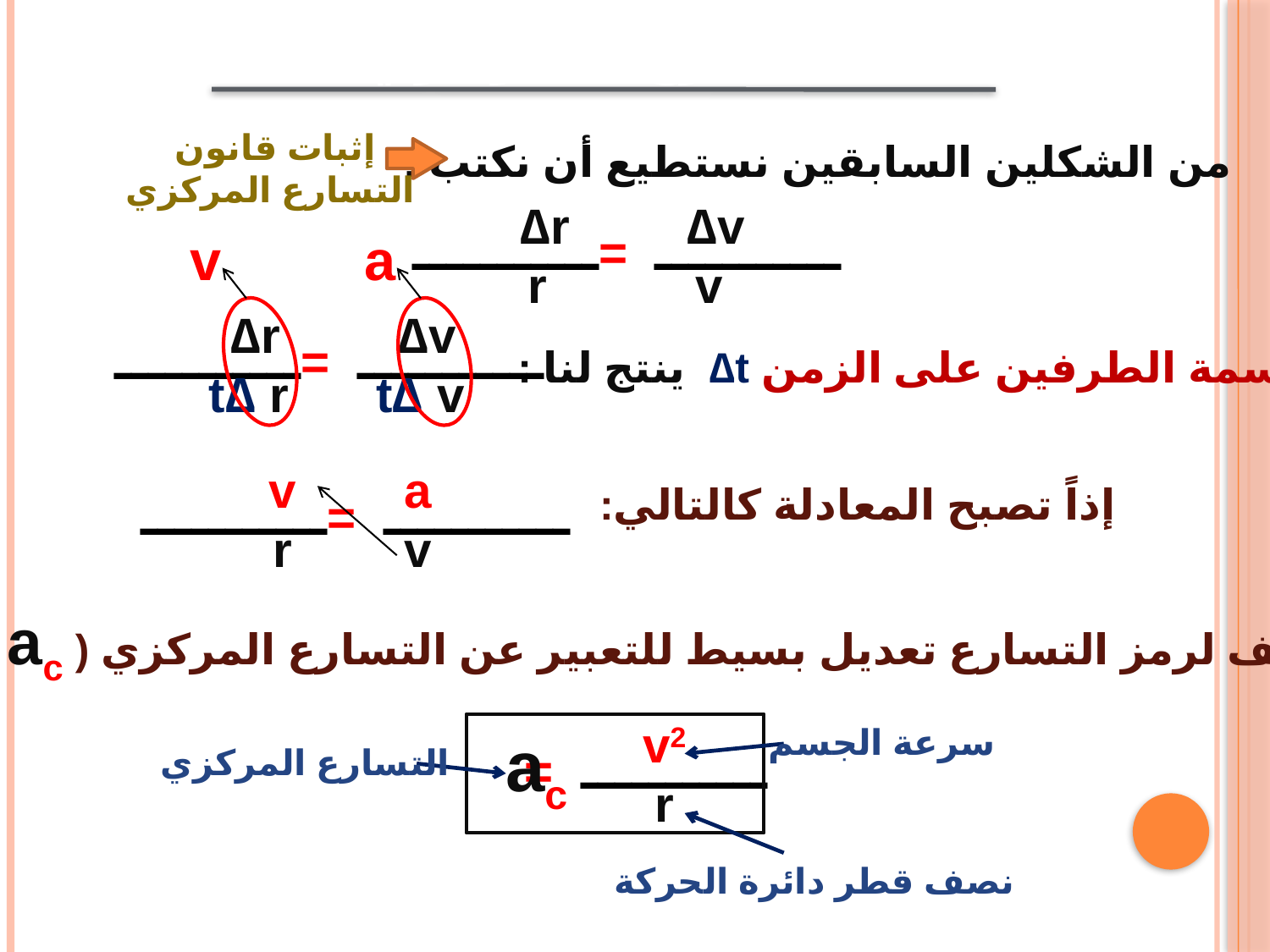

التسارع المركزي
إثبات قانون
 التسارع المركزي

من الشكلين السابقين نستطيع أن نكتب :
r∆
r
v∆
v
 ـــــــــــ  =ـــــــــــ
v

a

r∆
t∆ r
v∆
t∆ v
 ـــــــــــ  =ـــــــــــ
وبقسمة الطرفين على الزمن t∆  ينتج لنا :
v
r
a
v
إذاً تصبح المعادلة كالتالي:
 ـــــــــــ  =ـــــــــــ
سنضيف لرمز التسارع تعديل بسيط للتعبير عن التسارع المركزي ( ac )
v2
r
ac
 ـــــــــــ  =

سرعة الجسم
التسارع المركزي
نصف قطر دائرة الحركة